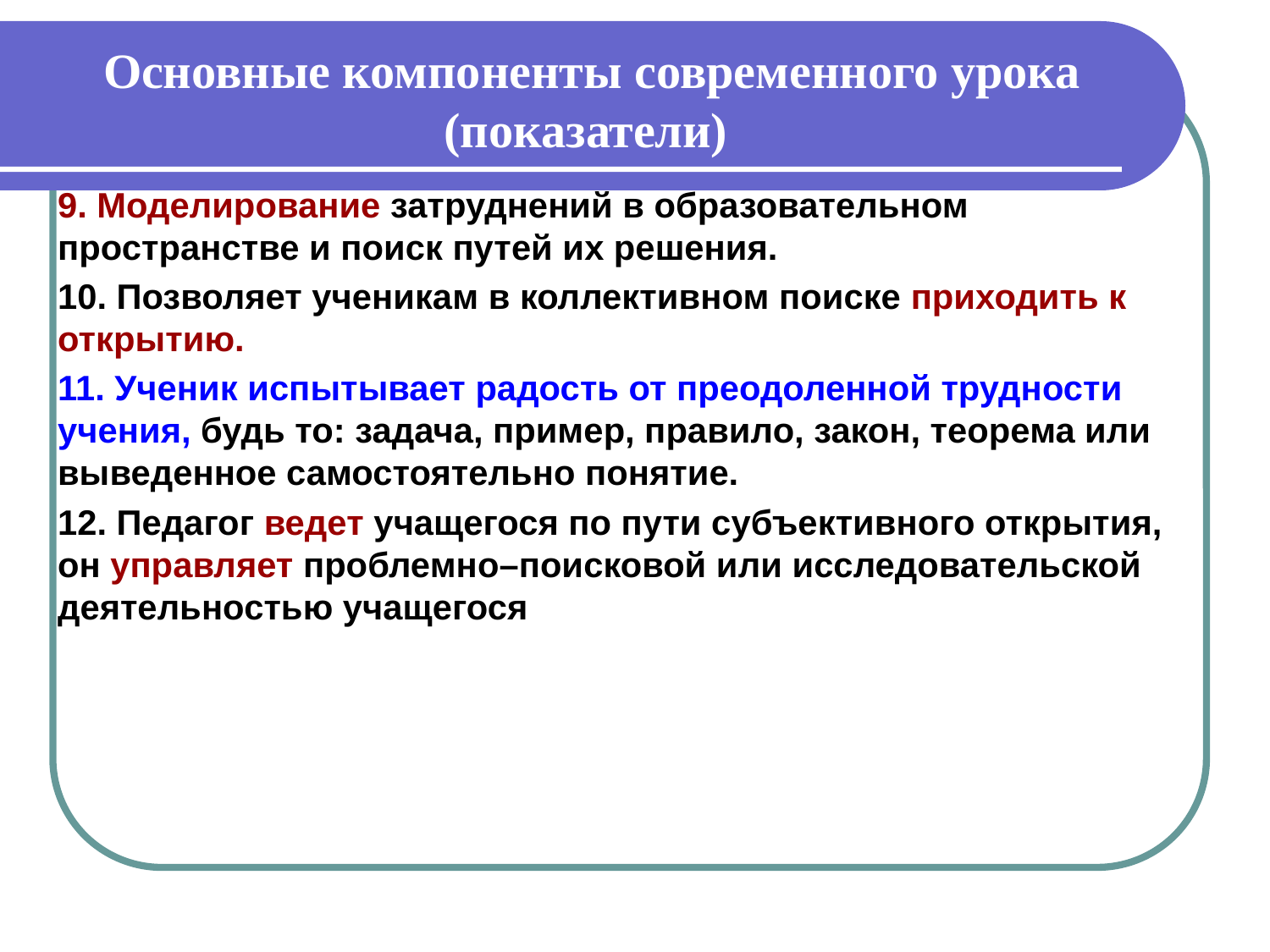

# Основные компоненты современного урока (показатели)
9. Моделирование затруднений в образовательном пространстве и поиск путей их решения.
10. Позволяет ученикам в коллективном поиске приходить к открытию.
11. Ученик испытывает радость от преодоленной трудности учения, будь то: задача, пример, правило, закон, теорема или выведенное самостоятельно понятие.
12. Педагог ведет учащегося по пути субъективного открытия, он управляет проблемно–поисковой или исследовательской деятельностью учащегося